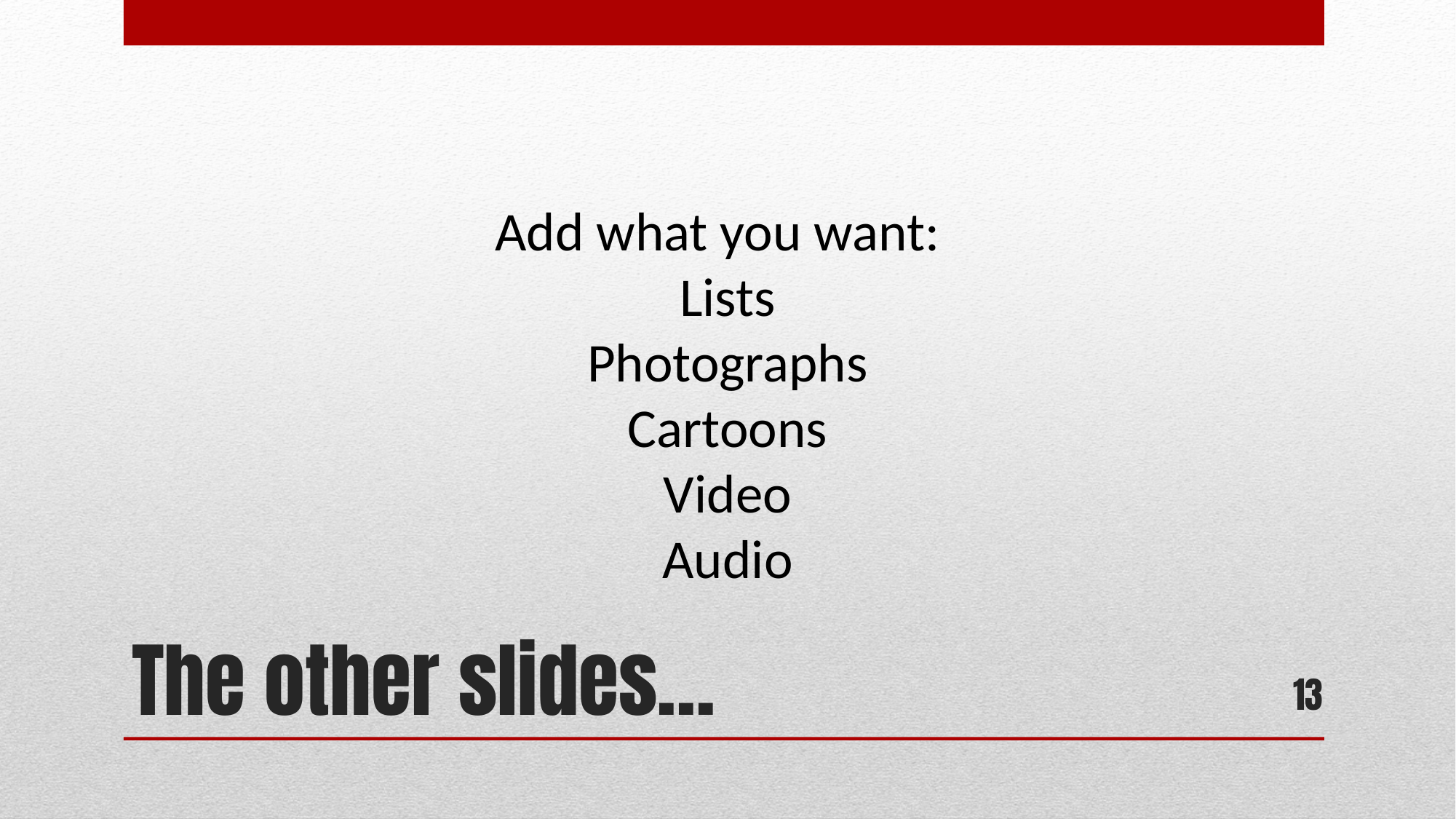

Add what you want:
Lists
Photographs
Cartoons
Video
Audio
# The other slides…
13